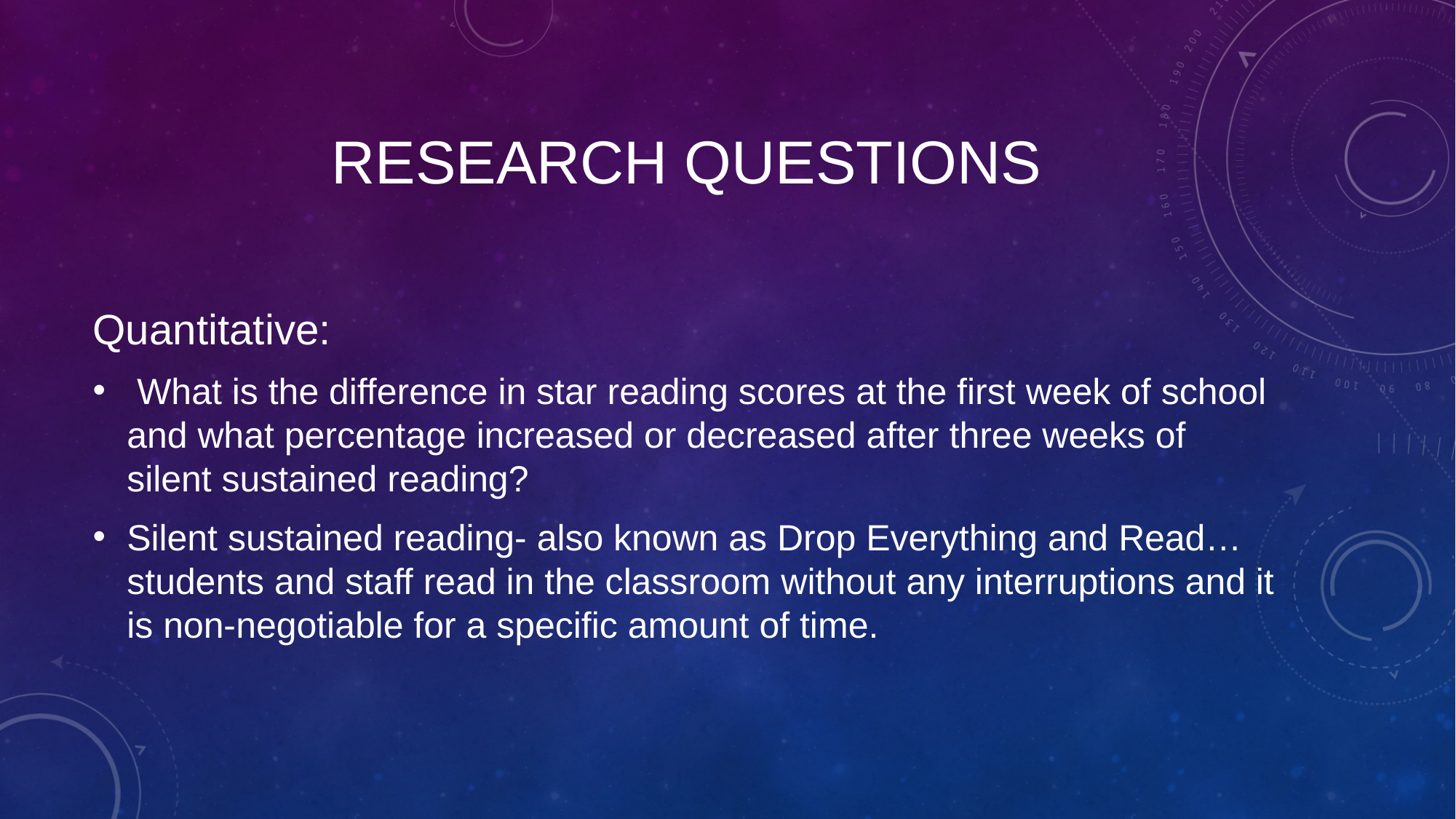

# Research questions
Quantitative:
 What is the difference in star reading scores at the first week of school and what percentage increased or decreased after three weeks of silent sustained reading?
Silent sustained reading- also known as Drop Everything and Read…students and staff read in the classroom without any interruptions and it is non-negotiable for a specific amount of time.